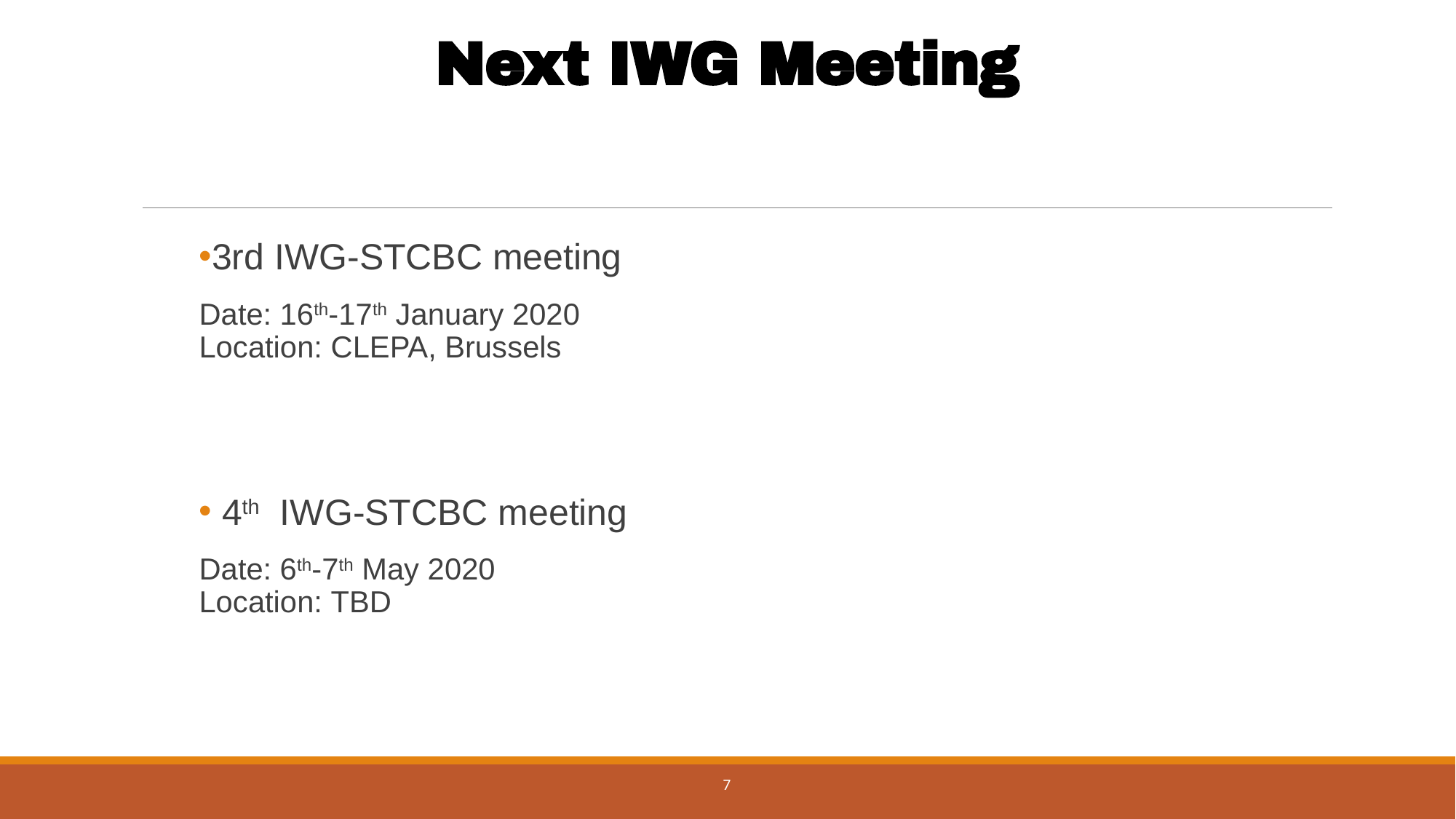

# Next IWG Meeting

3rd IWG-STCBC meeting
Date: 16th-17th January 2020
Location: CLEPA, Brussels

 4th  IWG-STCBC meeting
Date: 6th-7th May 2020
Location: TBD

7